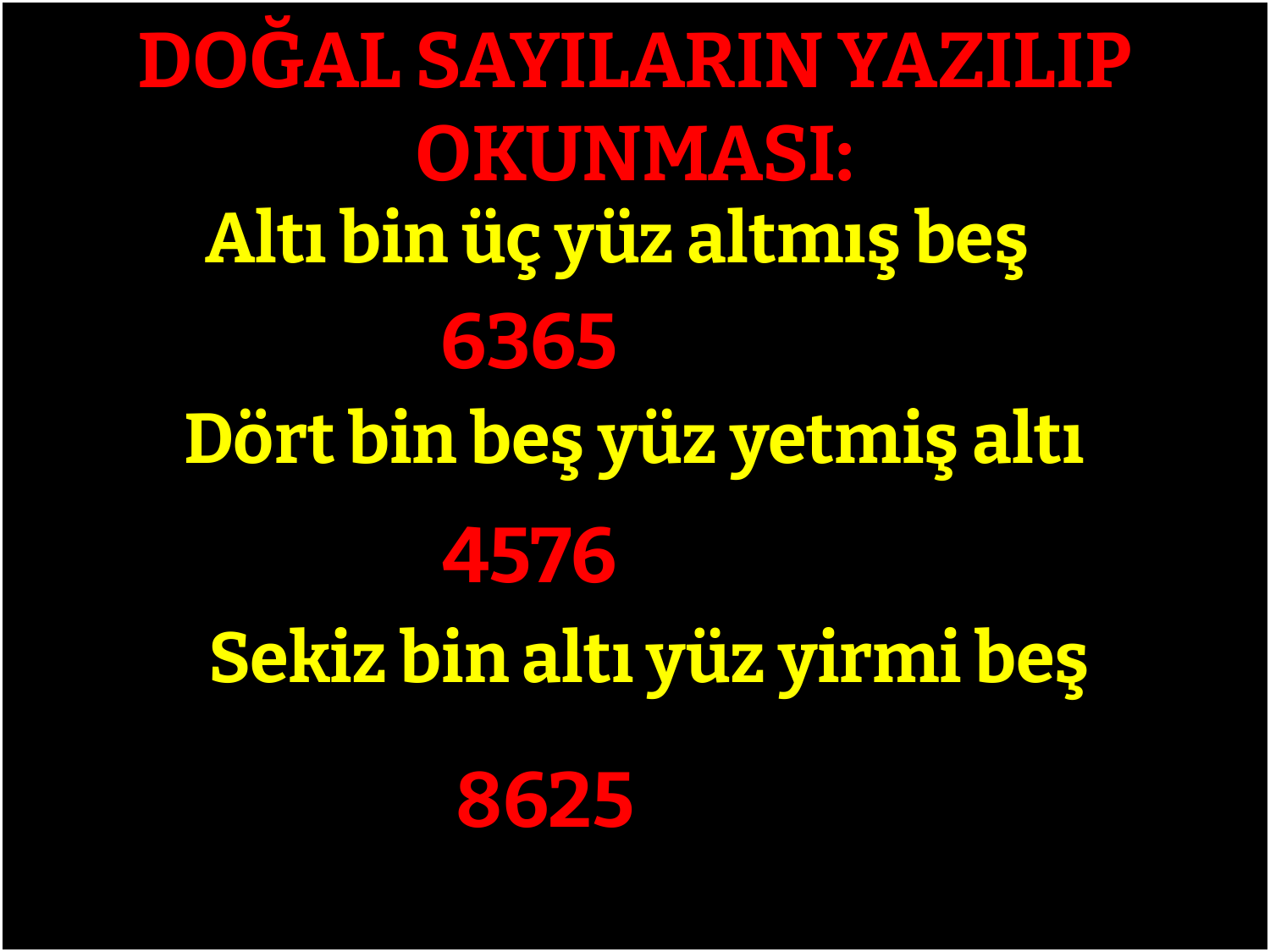

DOĞAL SAYILARIN YAZILIP OKUNMASI:
Altı bin üç yüz altmış beş
6365
#
 Dört bin beş yüz yetmiş altı
4576
 Sekiz bin altı yüz yirmi beş
8625